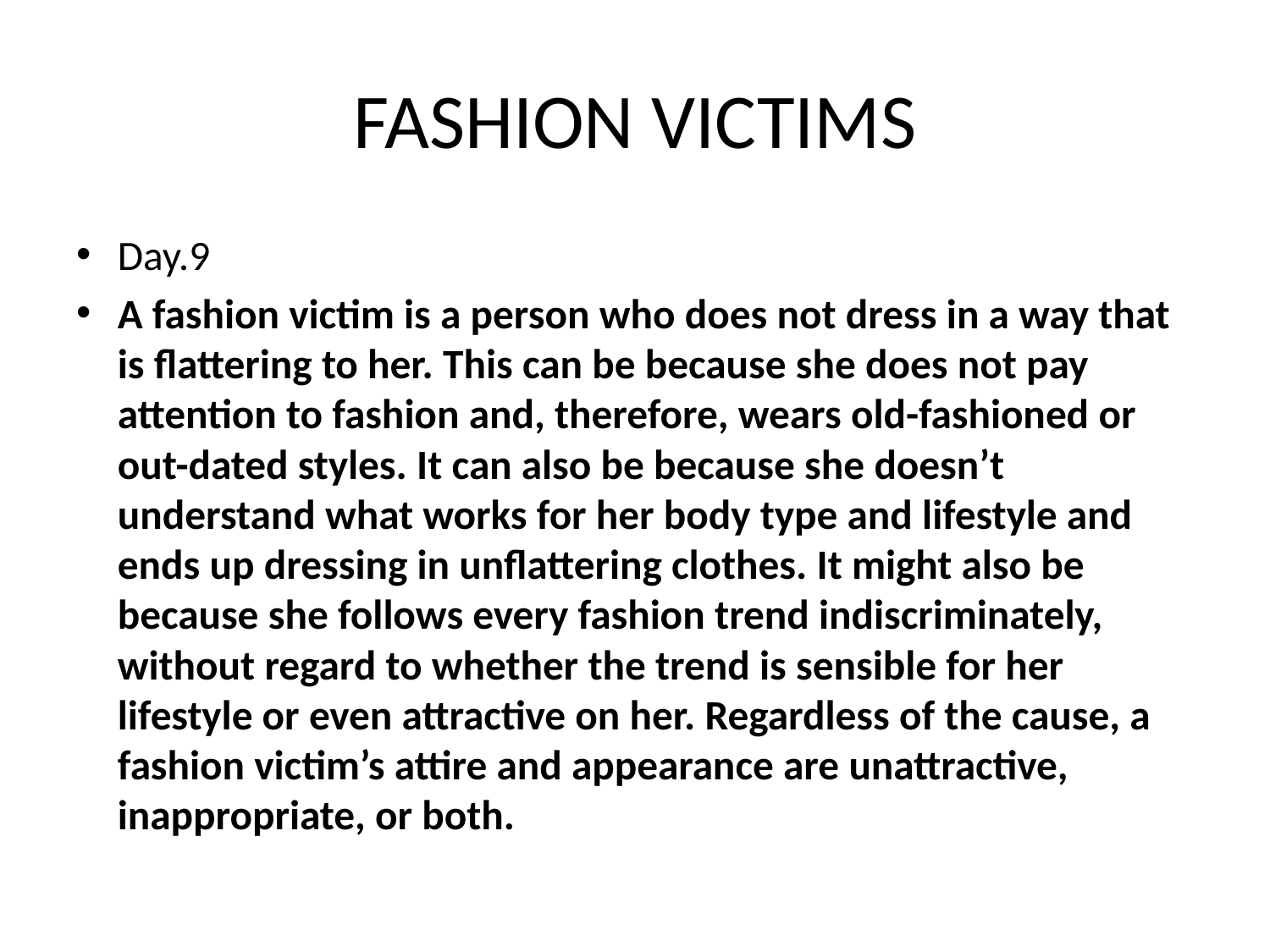

# FASHION VICTIMS
Day.9
A fashion victim is a person who does not dress in a way that is flattering to her. This can be because she does not pay attention to fashion and, therefore, wears old-fashioned or out-dated styles. It can also be because she doesn’t understand what works for her body type and lifestyle and ends up dressing in unflattering clothes. It might also be because she follows every fashion trend indiscriminately, without regard to whether the trend is sensible for her lifestyle or even attractive on her. Regardless of the cause, a fashion victim’s attire and appearance are unattractive, inappropriate, or both.